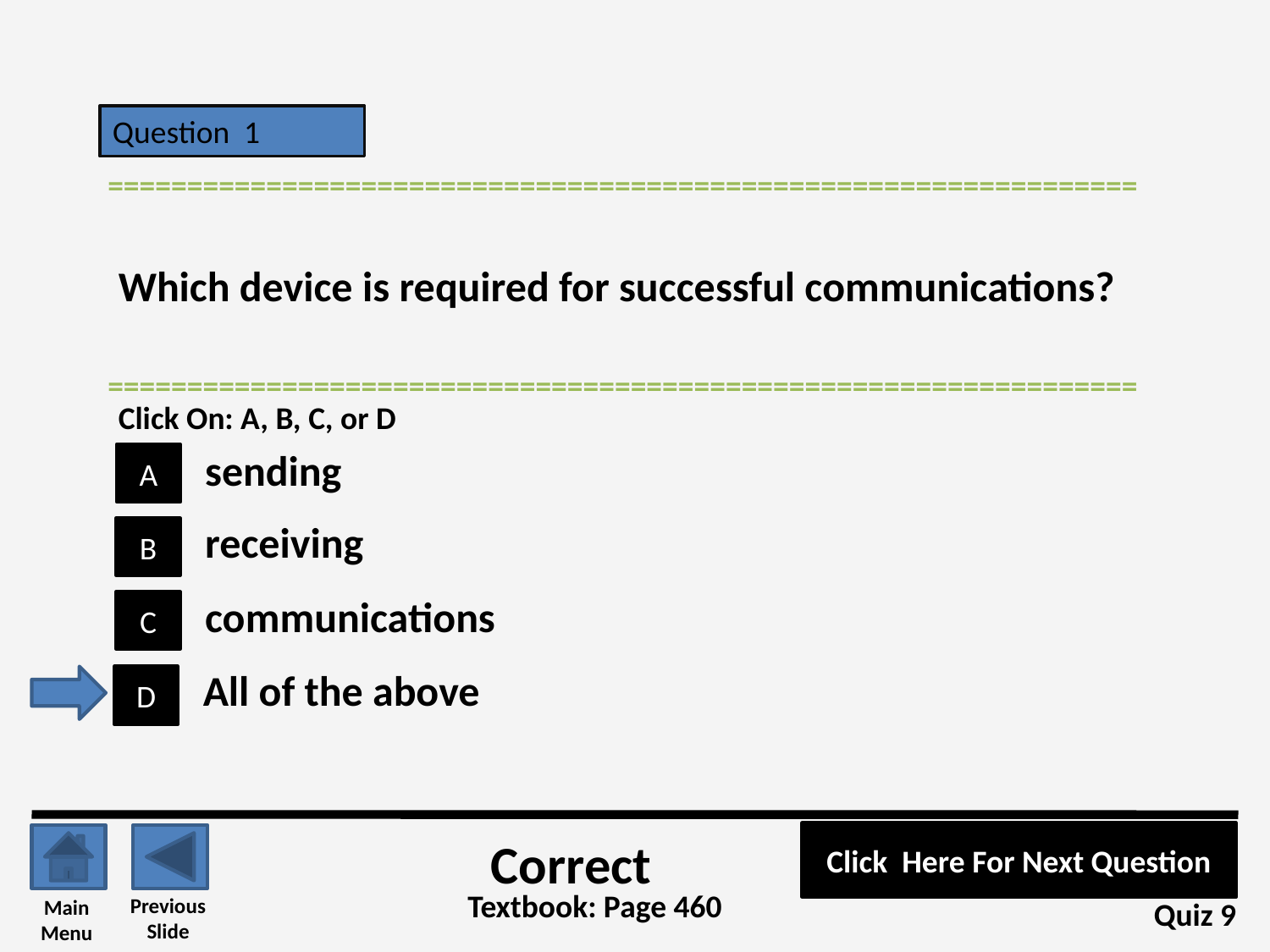

Question  1
=================================================================
Which device is required for successful communications?
=================================================================
Click On: A, B, C, or D

sending
A
receiving
B

communications
C
All of the above

D
Click  Here For Next Question

Correct
Textbook: Page 460
Previous
Slide
Main
Menu
Quiz 9